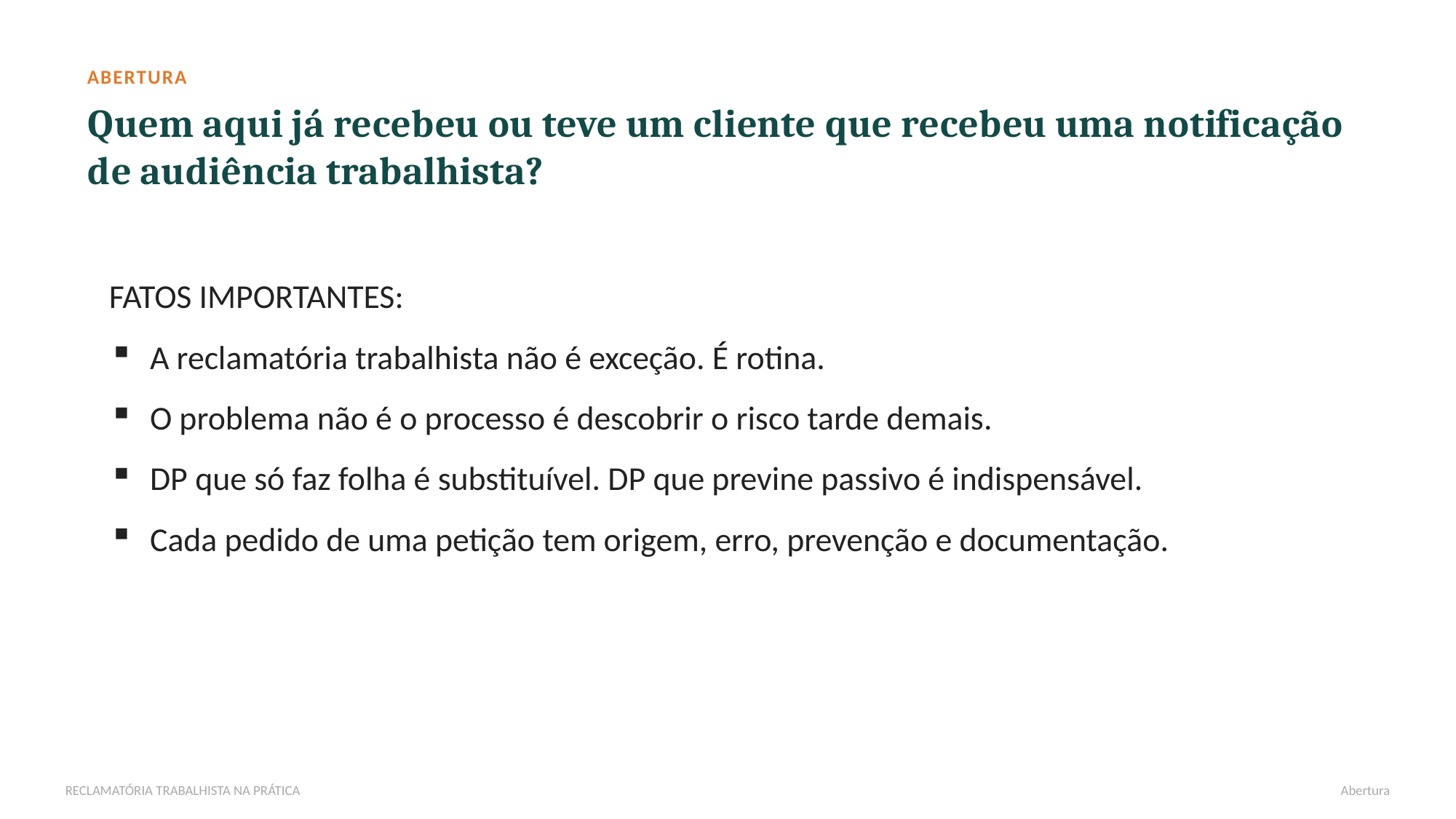

ABERTURA
Quem aqui já recebeu ou teve um cliente que recebeu uma notificação de audiência trabalhista?

FATOS IMPORTANTES:
A reclamatória trabalhista não é exceção. É rotina.
O problema não é o processo é descobrir o risco tarde demais.
DP que só faz folha é substituível. DP que previne passivo é indispensável.
Cada pedido de uma petição tem origem, erro, prevenção e documentação.
RECLAMATÓRIA TRABALHISTA NA PRÁTICA
Abertura